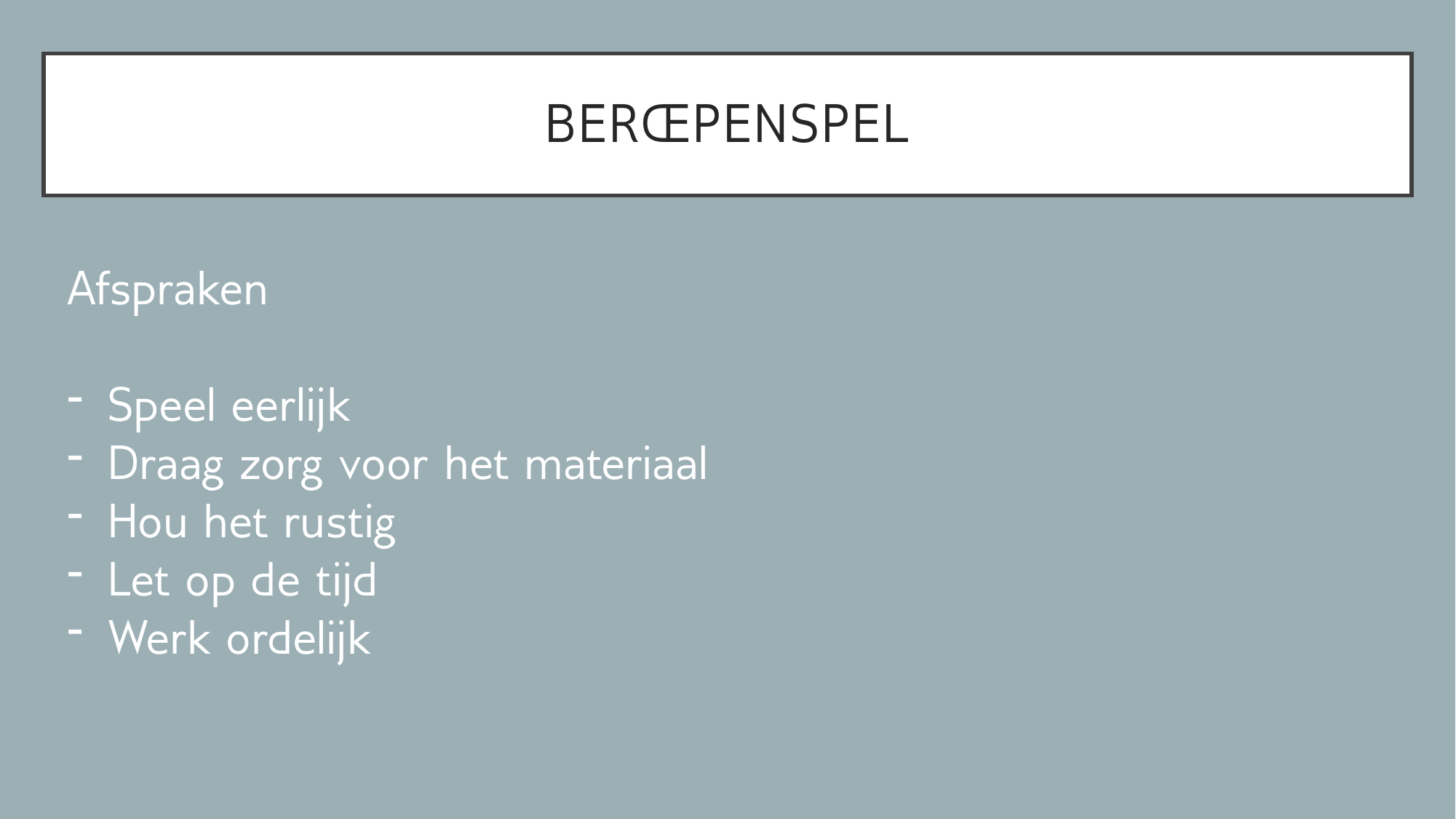

# BEROEPENSPEL

Afspraken

Speel eerlijk
Draag zorg voor het materiaal
Hou het rustig
Let op de tijd
Werk ordelijk